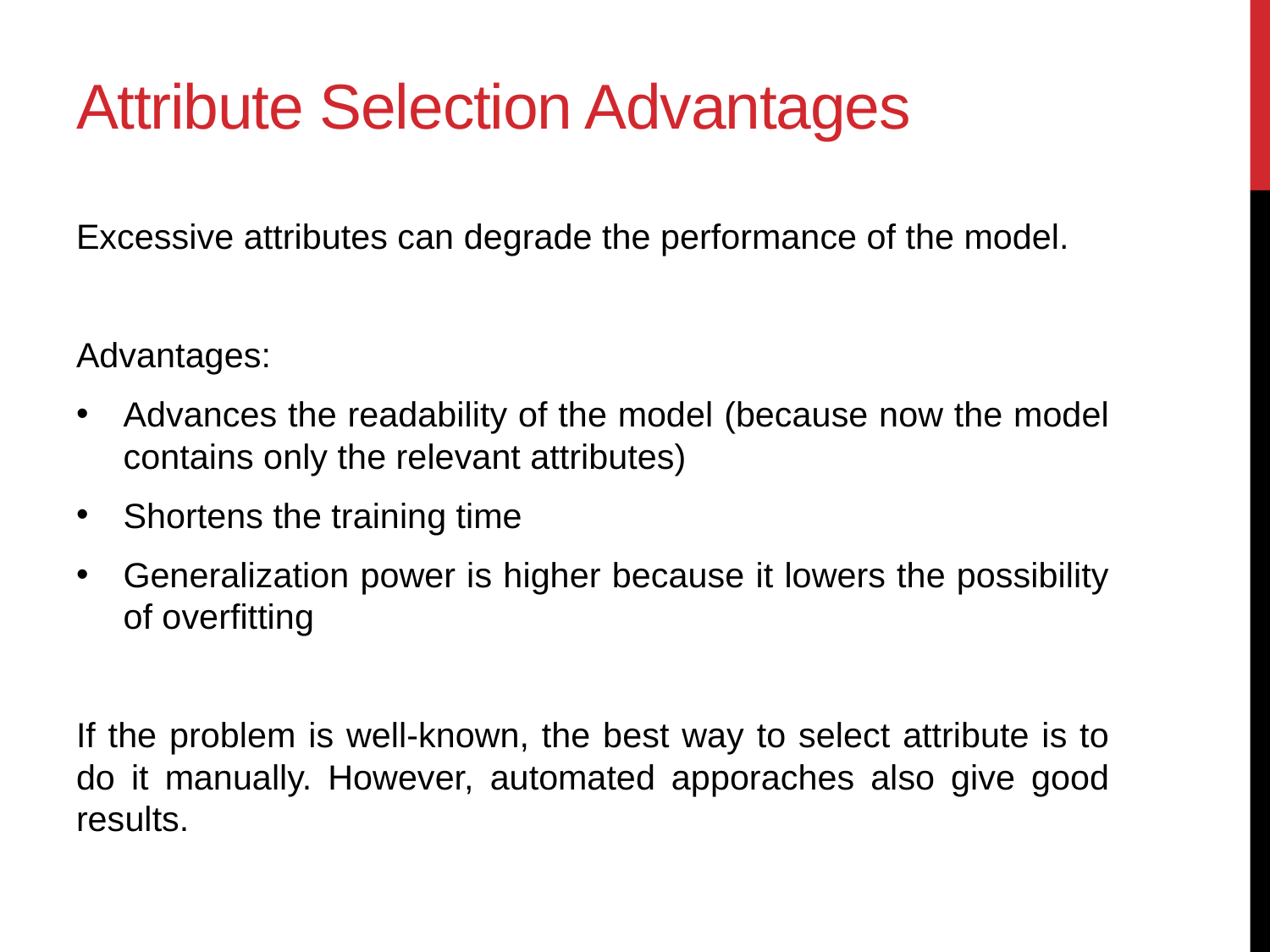

# Attribute Selection Advantages
Excessive attributes can degrade the performance of the model.

Advantages:
Advances the readability of the model (because now the model contains only the relevant attributes)
Shortens the training time
Generalization power is higher because it lowers the possibility of overfitting

If the problem is well-known, the best way to select attribute is to do it manually. However, automated apporaches also give good results.